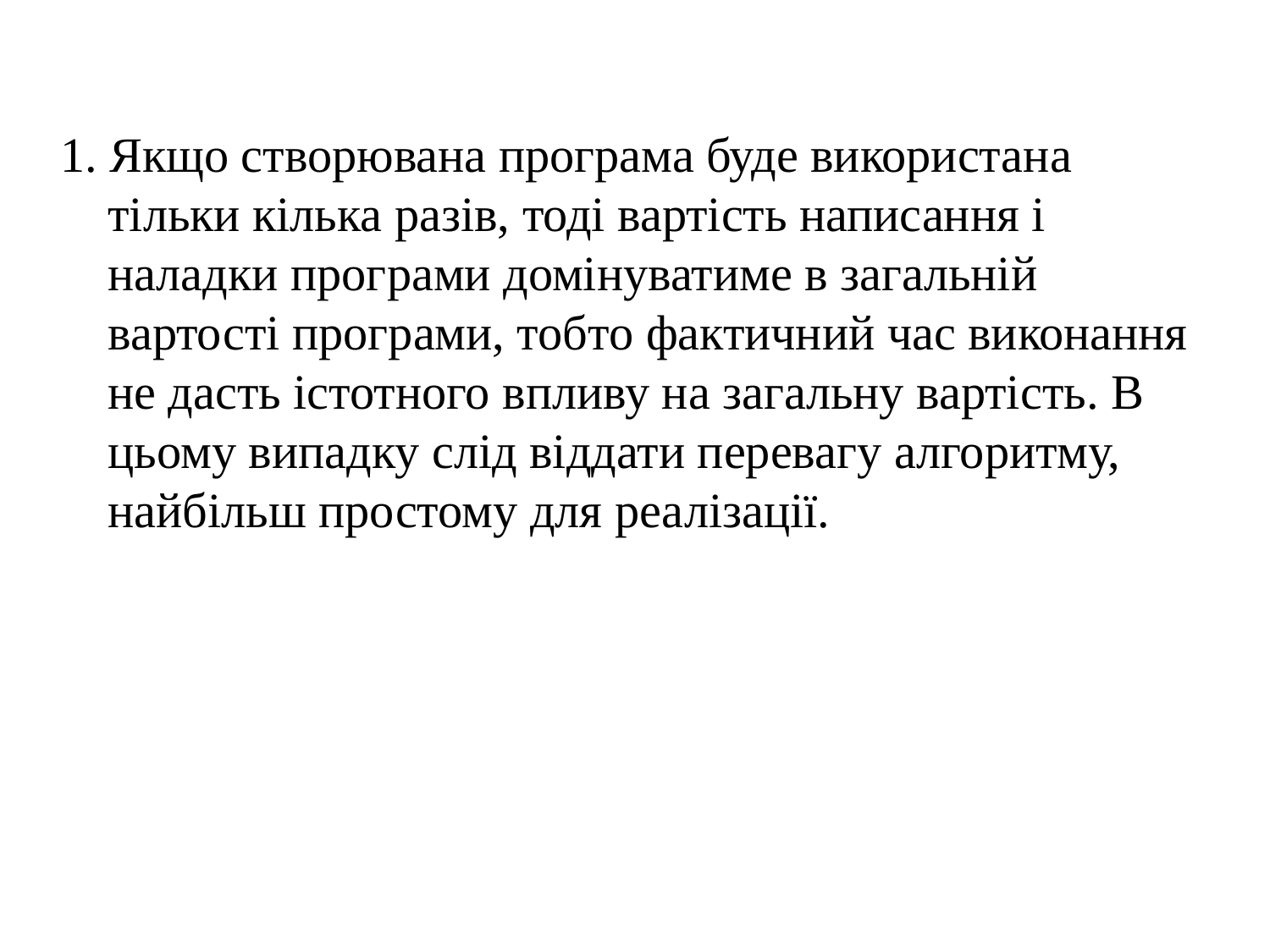

1. Якщо створювана програма буде використана тільки кілька разів, тоді вартість написання і наладки програми домінуватиме в загальній вартості програми, тобто фактичний час виконання не дасть істотного впливу на загальну вартість. В цьому випадку слід віддати перевагу алгоритму, найбільш простому для реалізації.